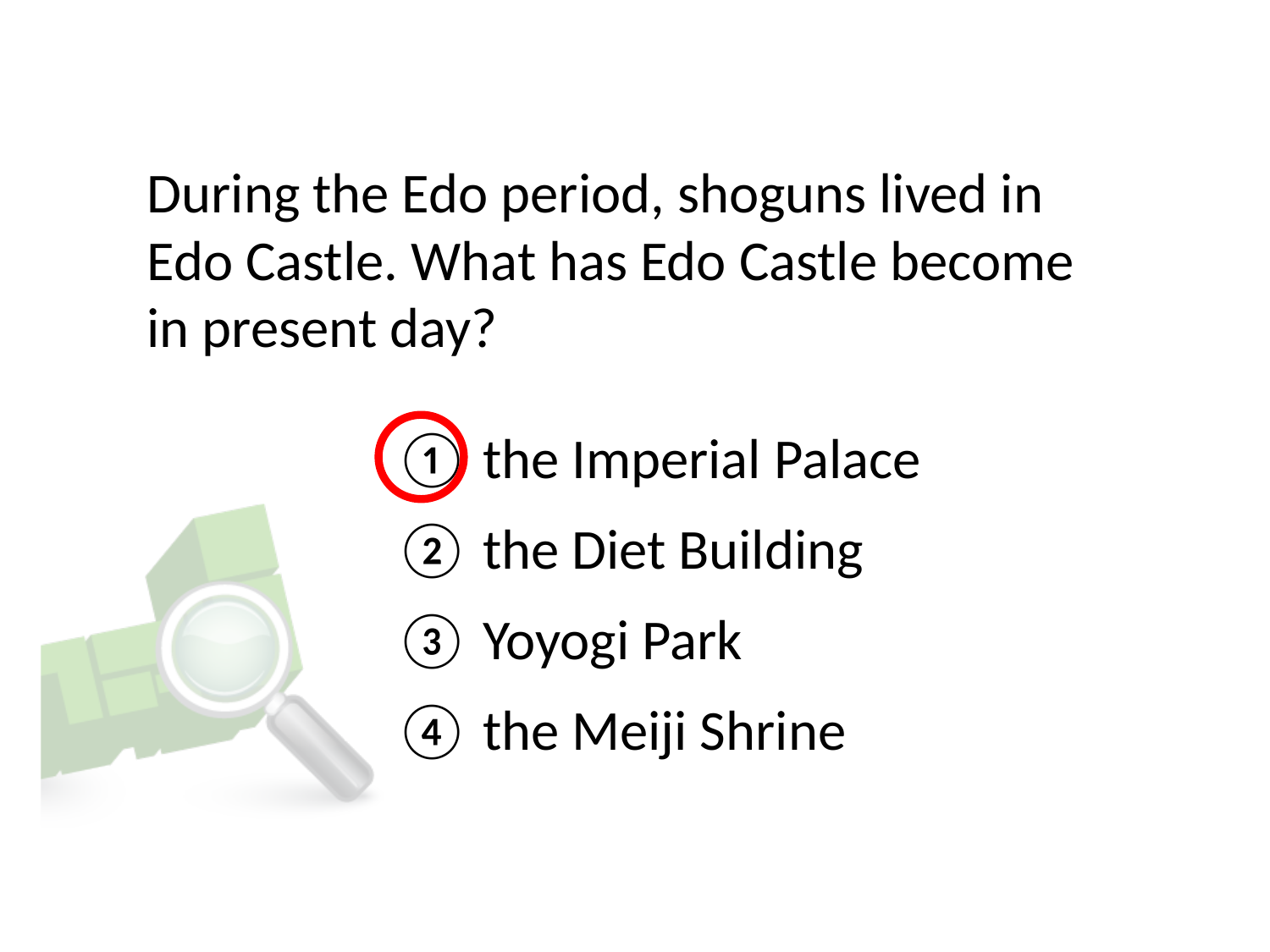

# During the Edo period, shoguns lived in Edo Castle. What has Edo Castle become in present day?

① the Imperial Palace
② the Diet Building
③ Yoyogi Park
④ the Meiji Shrine